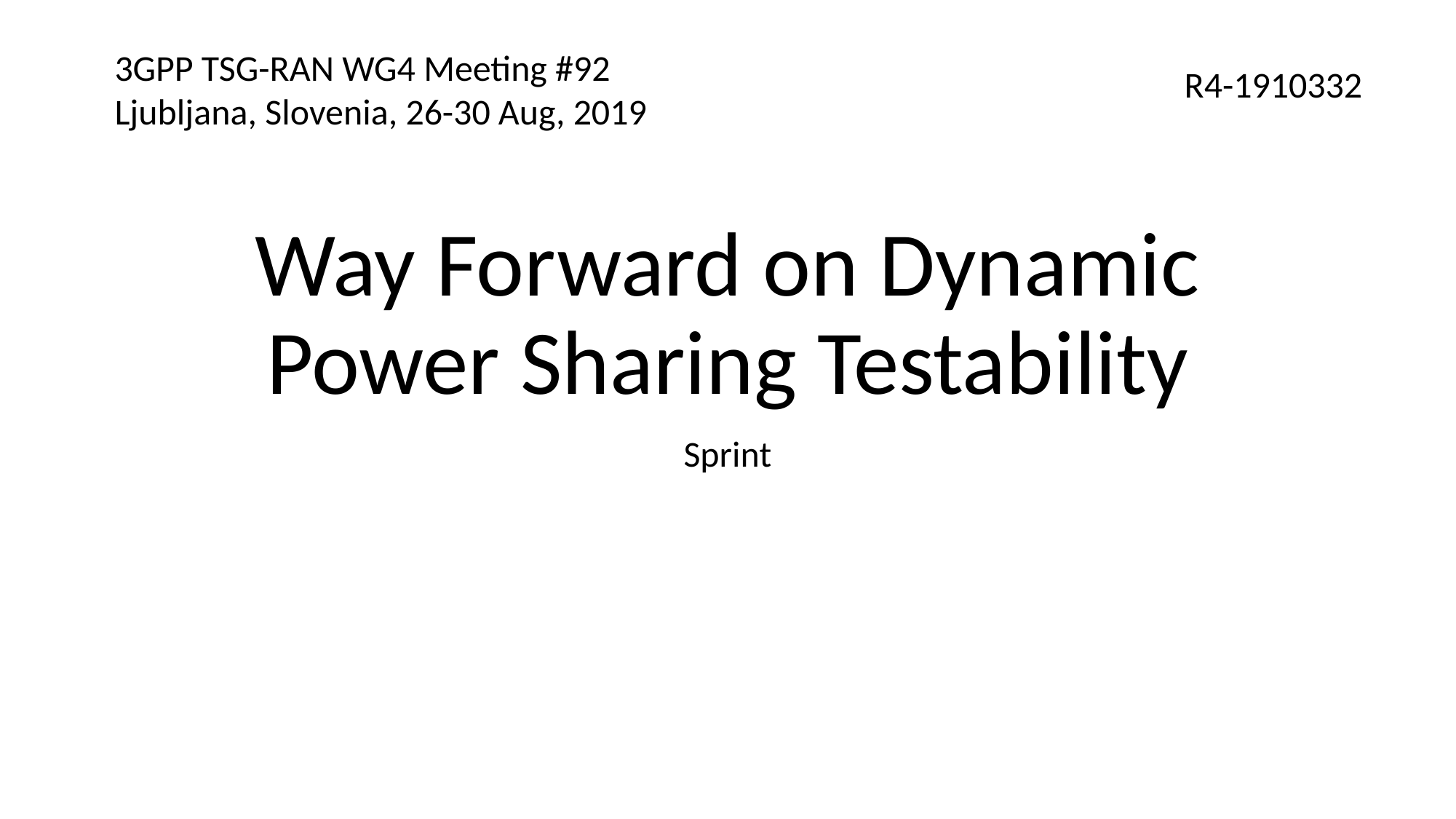

3GPP TSG-RAN WG4 Meeting #92
Ljubljana, Slovenia, 26-30 Aug, 2019
R4-1910332
# Way Forward on Dynamic Power Sharing Testability
Sprint